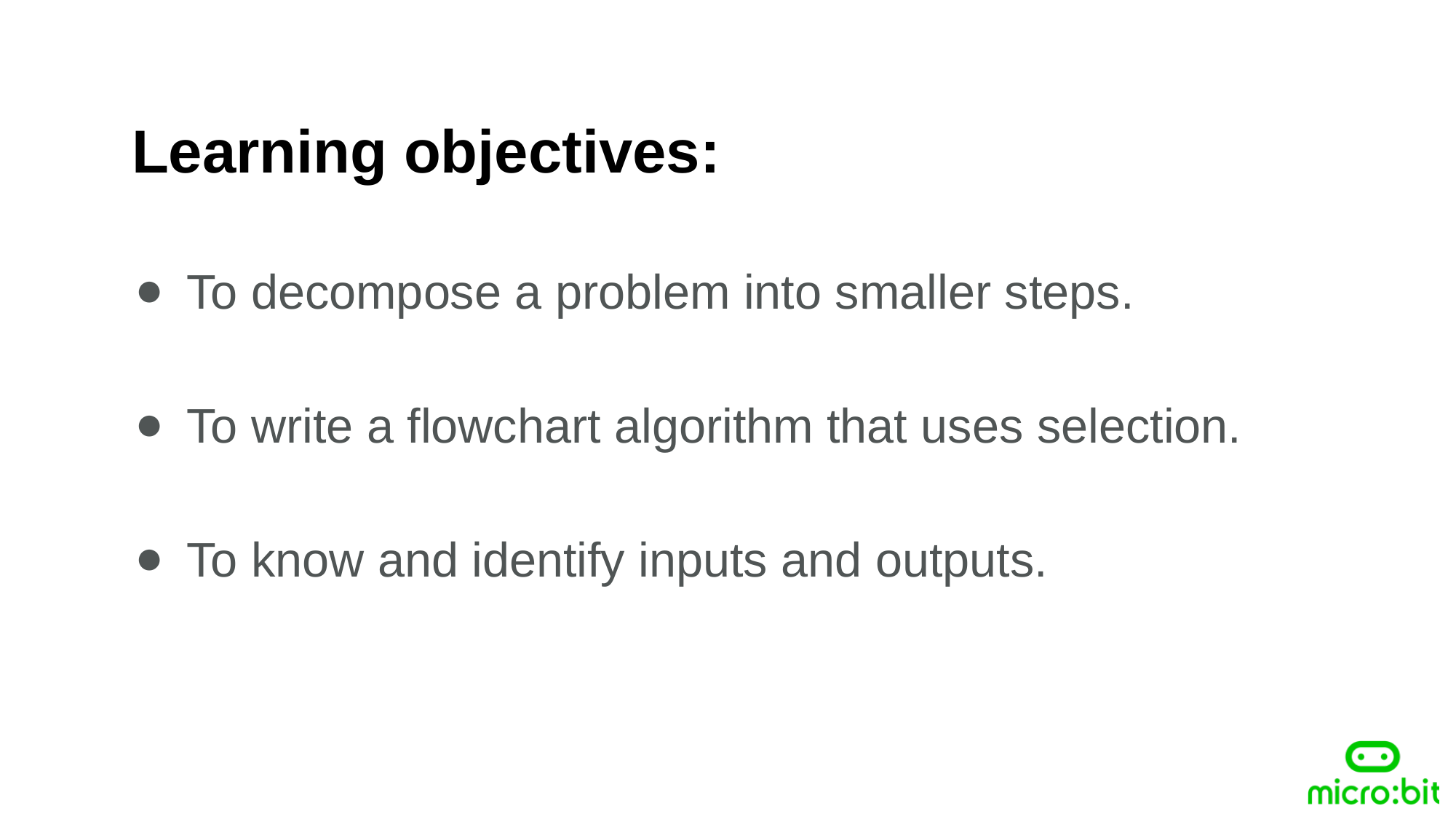

Learning objectives:

To decompose a problem into smaller steps.

To write a flowchart algorithm that uses selection.

To know and identify inputs and outputs.